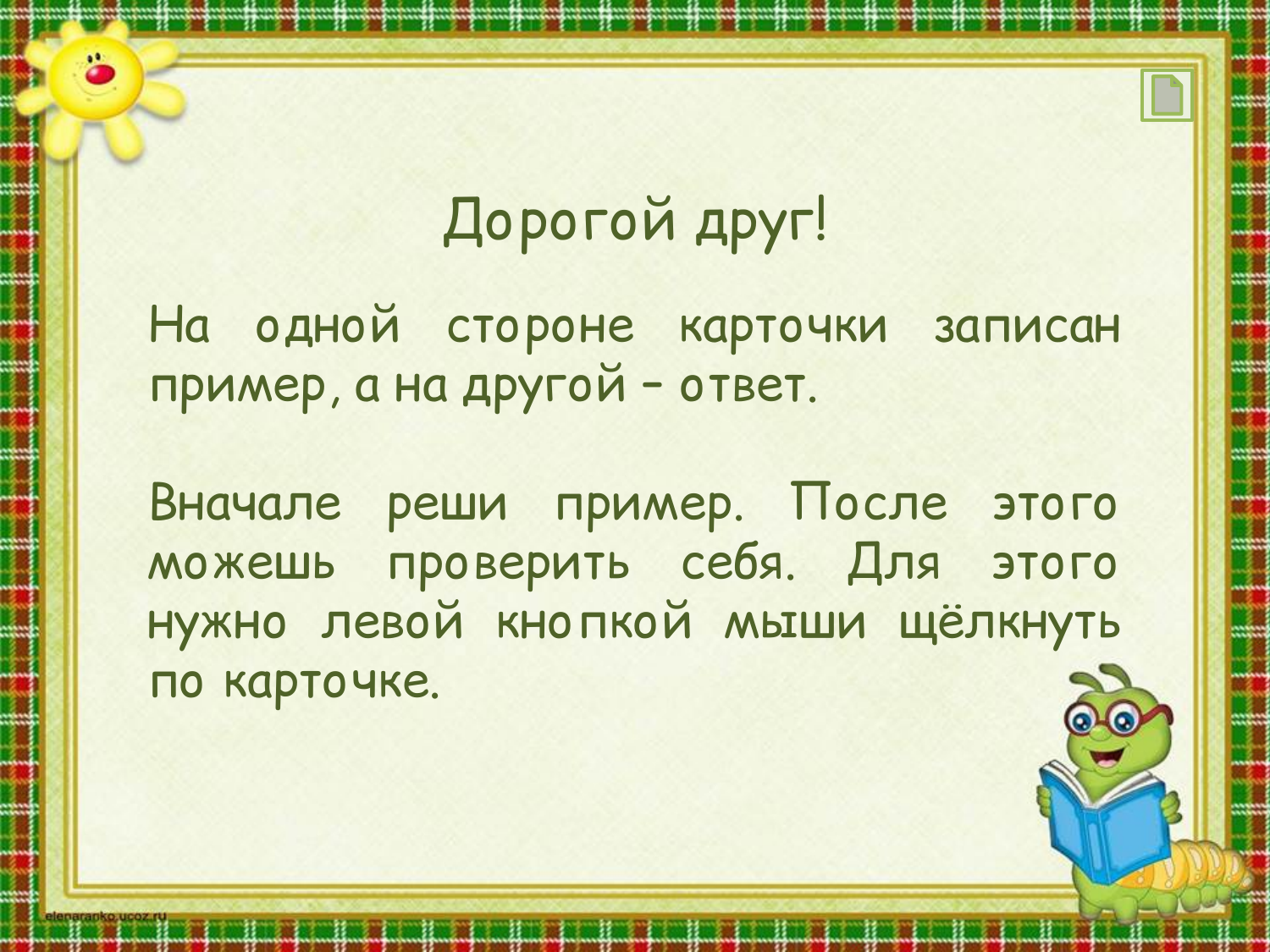

Дорогой друг!

На одной стороне карточки записан пример, а на другой – ответ.

Вначале реши пример. После этого можешь проверить себя. Для этого нужно левой кнопкой мыши щёлкнуть по карточке.